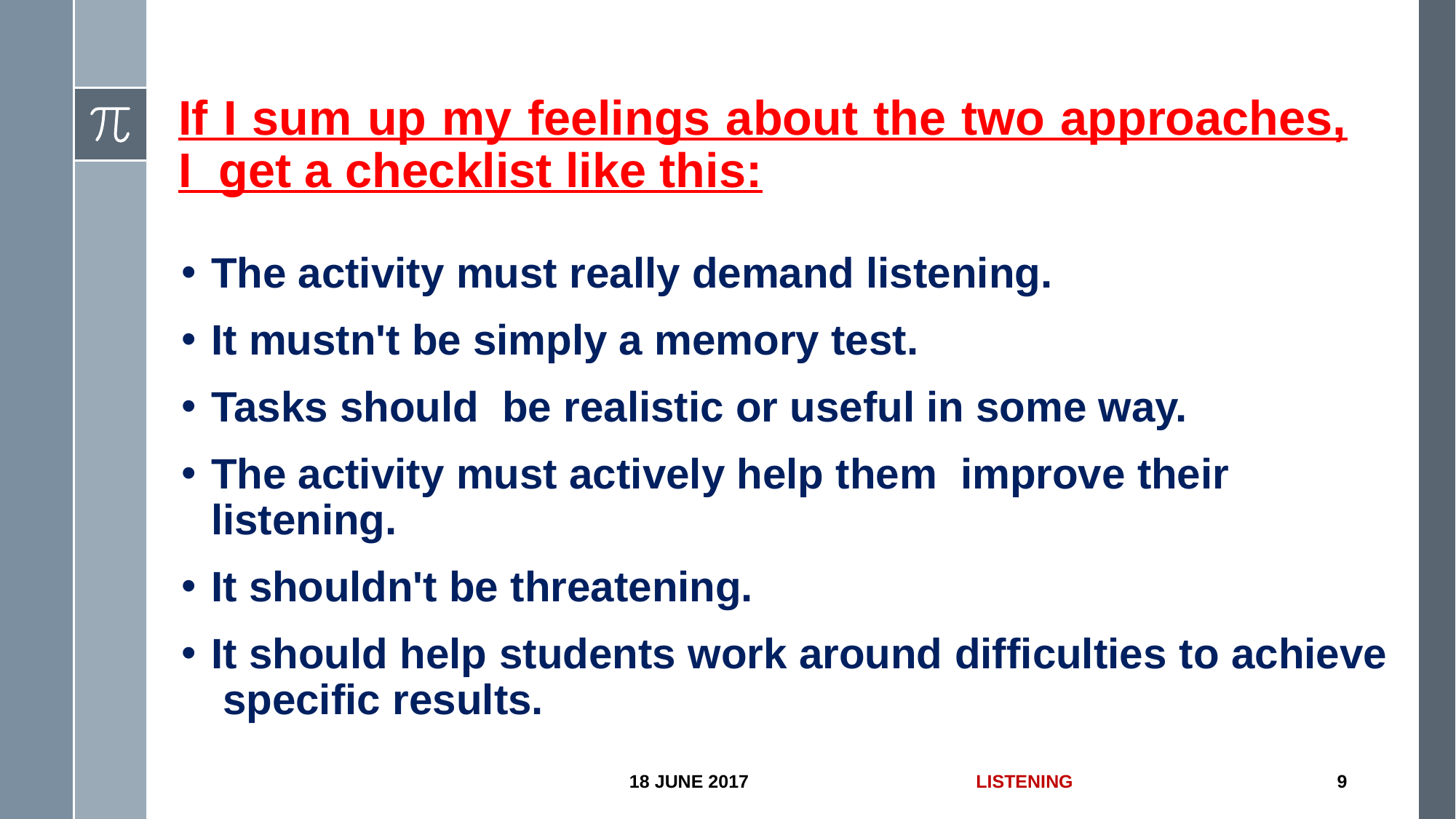

# If I sum up my feelings about the two approaches, I  get a checklist like this:
The activity must really demand listening.
It mustn't be simply a memory test.
Tasks should  be realistic or useful in some way.
The activity must actively help them  improve their listening.
It shouldn't be threatening.
It should help students work around difficulties to achieve  specific results.
18 June 2017
Listening
9